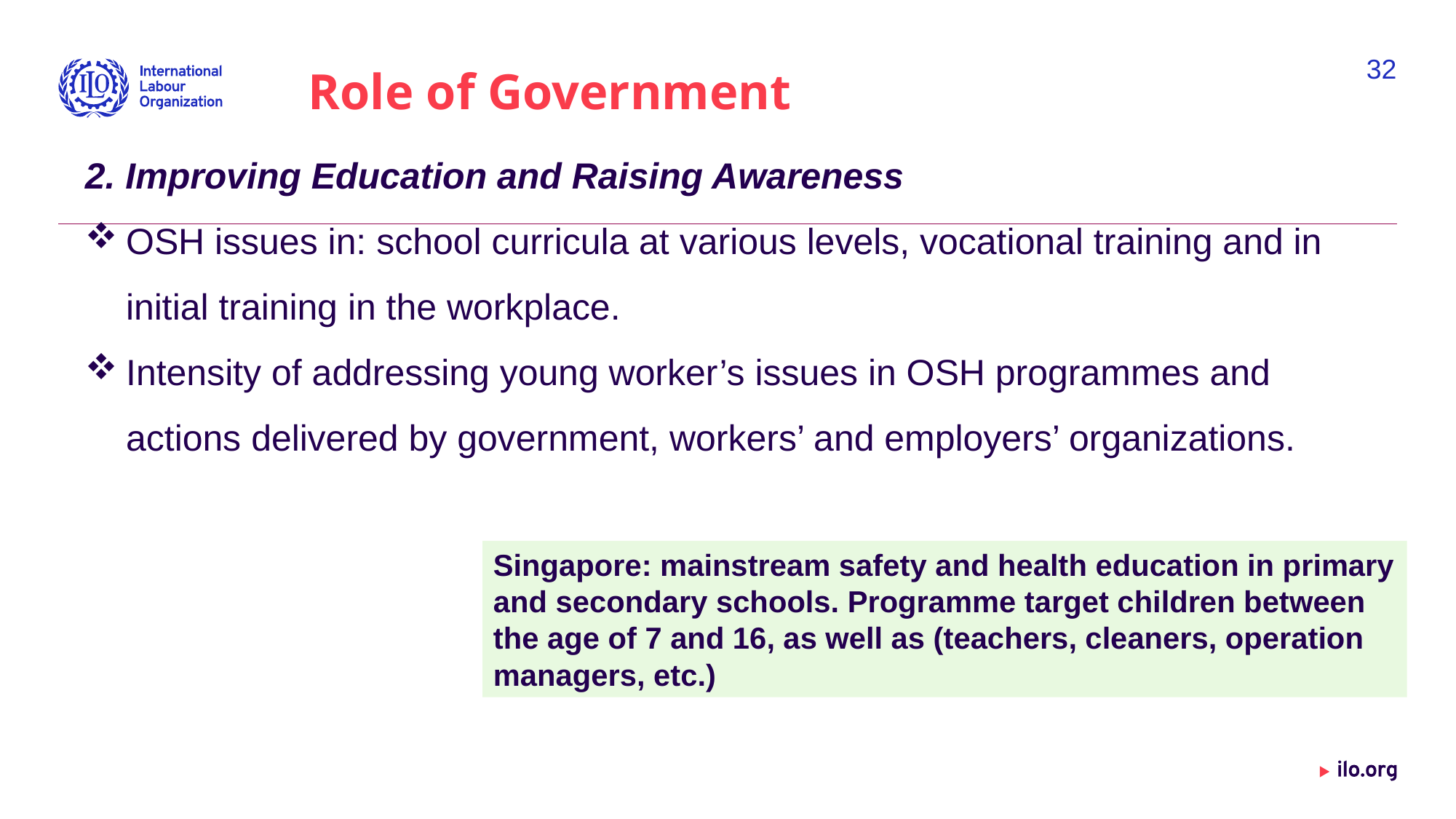

32
Role of Government
2. Improving Education and Raising Awareness
OSH issues in: school curricula at various levels, vocational training and in initial training in the workplace.
Intensity of addressing young worker’s issues in OSH programmes and actions delivered by government, workers’ and employers’ organizations.

Singapore: mainstream safety and health education in primary and secondary schools. Programme target children between the age of 7 and 16, as well as (teachers, cleaners, operation managers, etc.)
Date: Monday / 01 / October / 2019